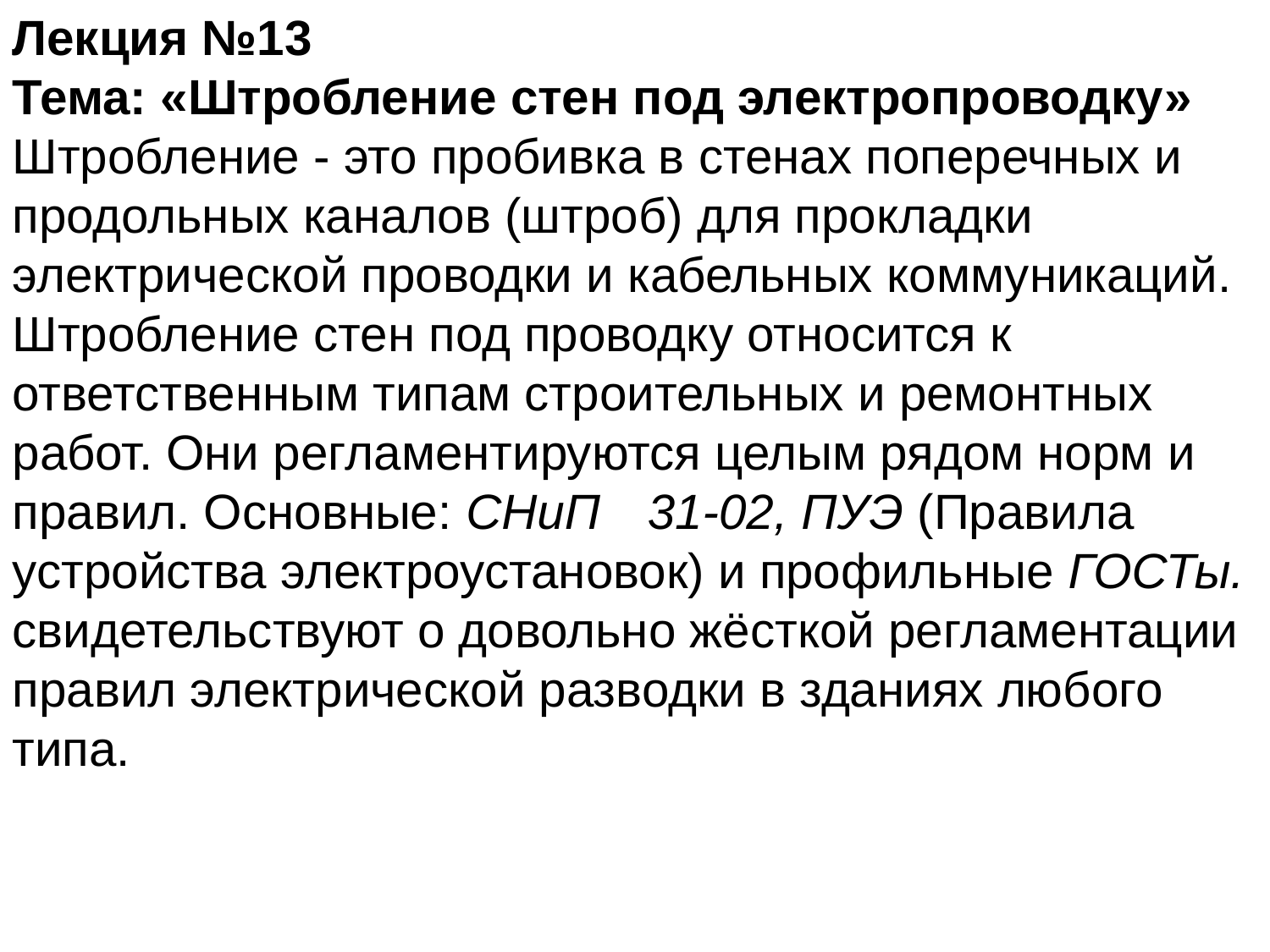

Лекция №13
Тема: «Штробление стен под электропроводку»
Штробление - это пробивка в стенах поперечных и продольных каналов (штроб) для прокладки электрической проводки и кабельных коммуникаций. Штробление стен под проводку относится к ответственным типам строительных и ремонтных работ. Они регламентируются целым рядом норм и правил. Основные: СНиП	31-02, ПУЭ (Правила устройства электроустановок) и профильные ГОСТы. свидетельствуют о довольно жёсткой регламентации правил электрической разводки в зданиях любого типа.